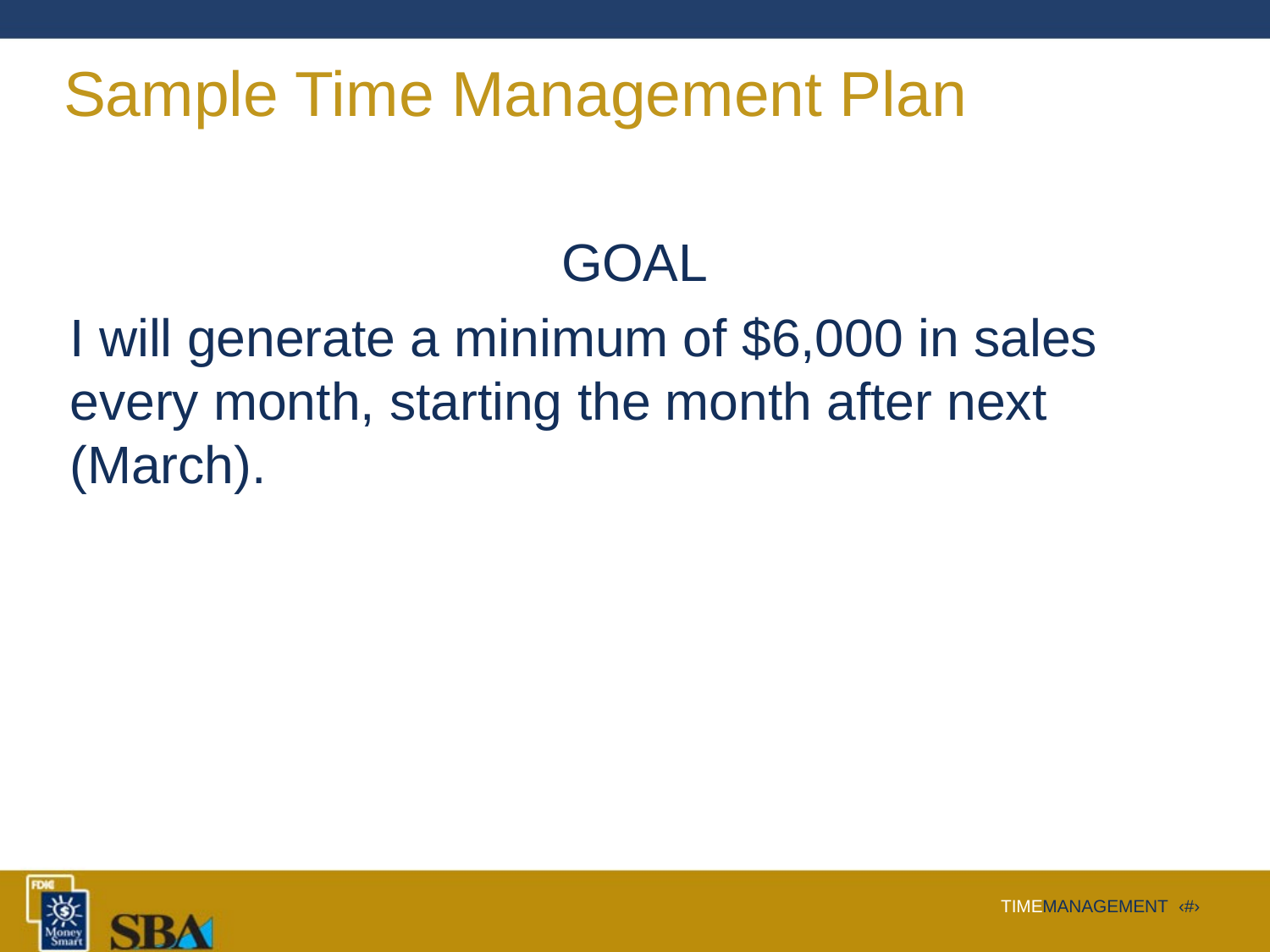

# Sample Time Management Plan
GOAL
I will generate a minimum of $6,000 in sales every month, starting the month after next (March).